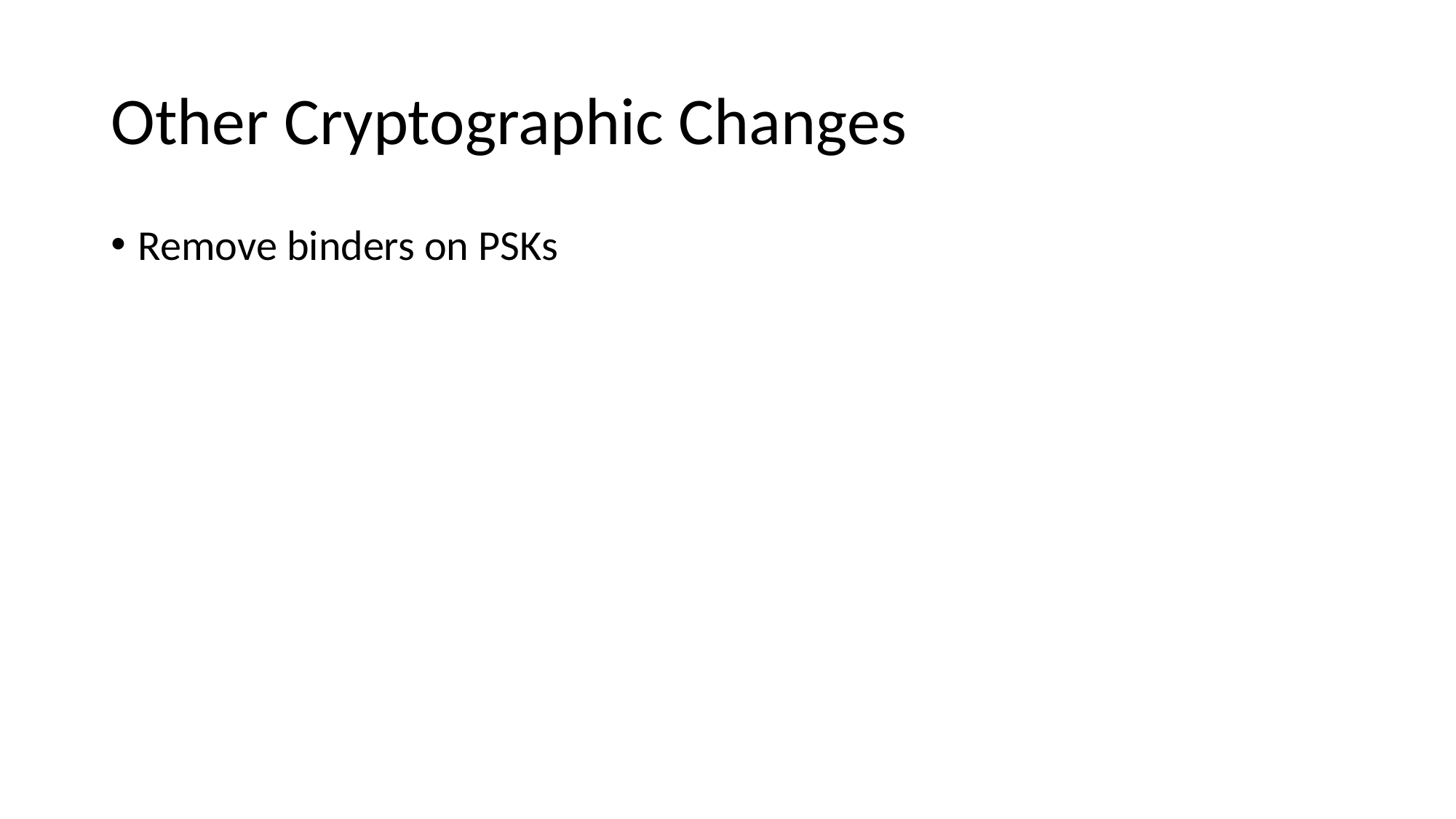

# Other Cryptographic Changes
Remove binders on PSKs